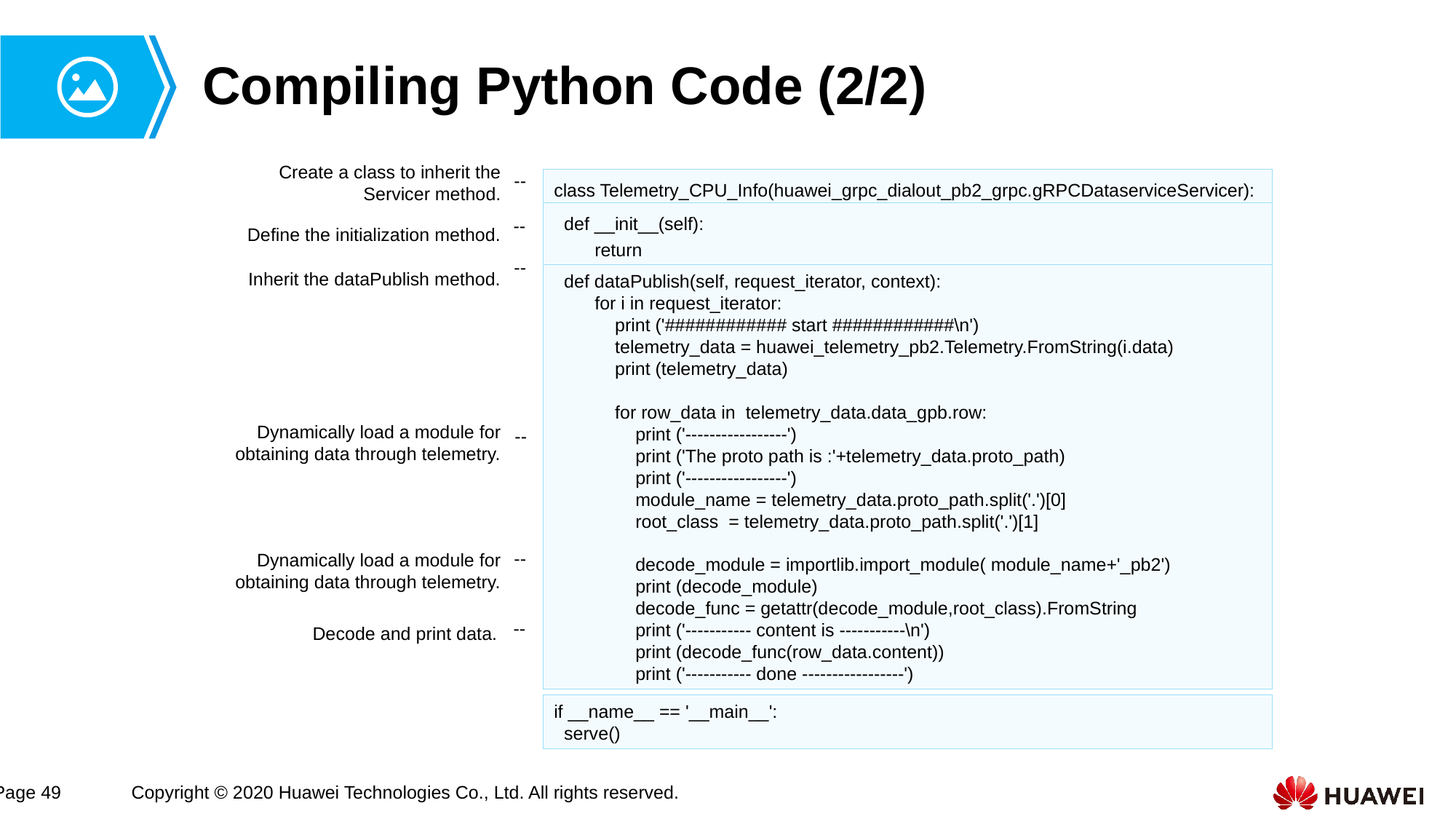

# Compiling Python Code (2/2)
Create a class to inherit the Servicer method.
--
class Telemetry_CPU_Info(huawei_grpc_dialout_pb2_grpc.gRPCDataserviceServicer):
  def __init__(self):
        return
--
Define the initialization method.
--
Inherit the dataPublish method.
  def dataPublish(self, request_iterator, context):
        for i in request_iterator:
            print ('############ start ############\n')
            telemetry_data = huawei_telemetry_pb2.Telemetry.FromString(i.data)
            print (telemetry_data)

            for row_data in  telemetry_data.data_gpb.row:
                print ('-----------------')
                print ('The proto path is :'+telemetry_data.proto_path)
                print ('-----------------')
                module_name = telemetry_data.proto_path.split('.')[0]
                root_class  = telemetry_data.proto_path.split('.')[1]

                decode_module = importlib.import_module( module_name+'_pb2')
                print (decode_module)
                decode_func = getattr(decode_module,root_class).FromString
                print ('----------- content is -----------\n')
                print (decode_func(row_data.content))
                print ('----------- done -----------------')
Dynamically load a module for obtaining data through telemetry.
--
--
Dynamically load a module for obtaining data through telemetry.
--
Decode and print data.
if __name__ == '__main__':
  serve()